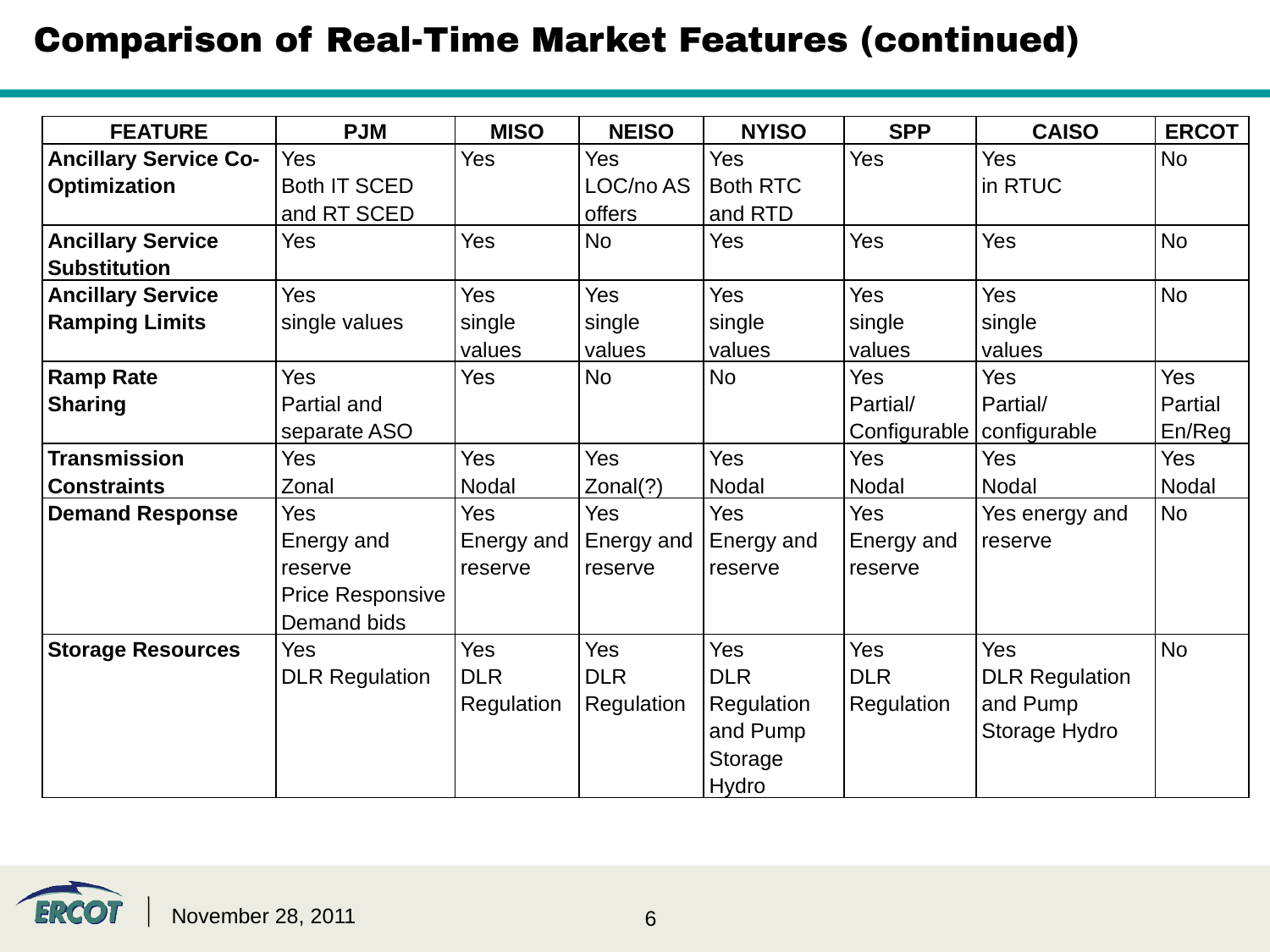

Comparison of Real-Time Market Features (continued)
| FEATURE | PJM | MISO | NEISO | NYISO | SPP | CAISO | ERCOT |
| --- | --- | --- | --- | --- | --- | --- | --- |
| Ancillary Service Co-Optimization | Yes Both IT SCED and RT SCED | Yes | Yes LOC/no AS offers | Yes Both RTC and RTD | Yes | Yes in RTUC | No |
| Ancillary Service Substitution | Yes | Yes | No | Yes | Yes | Yes | No |
| Ancillary Service Ramping Limits | Yes single values | Yes single values | Yes single values | Yes single values | Yes single values | Yes single values | No |
| Ramp Rate Sharing | Yes Partial and separate ASO | Yes | No | No | Yes Partial/ Configurable | Yes Partial/ configurable | Yes Partial En/Reg |
| Transmission Constraints | Yes Zonal | Yes Nodal | Yes Zonal(?) | Yes Nodal | Yes Nodal | Yes Nodal | Yes Nodal |
| Demand Response | Yes Energy and reserve Price Responsive Demand bids | Yes Energy and reserve | Yes Energy and reserve | Yes Energy and reserve | Yes Energy and reserve | Yes energy and reserve | No |
| Storage Resources | Yes DLR Regulation | Yes DLR Regulation | Yes DLR Regulation | Yes DLR Regulation and Pump Storage Hydro | Yes DLR Regulation | Yes DLR Regulation and Pump Storage Hydro | No |
November 28, 2011